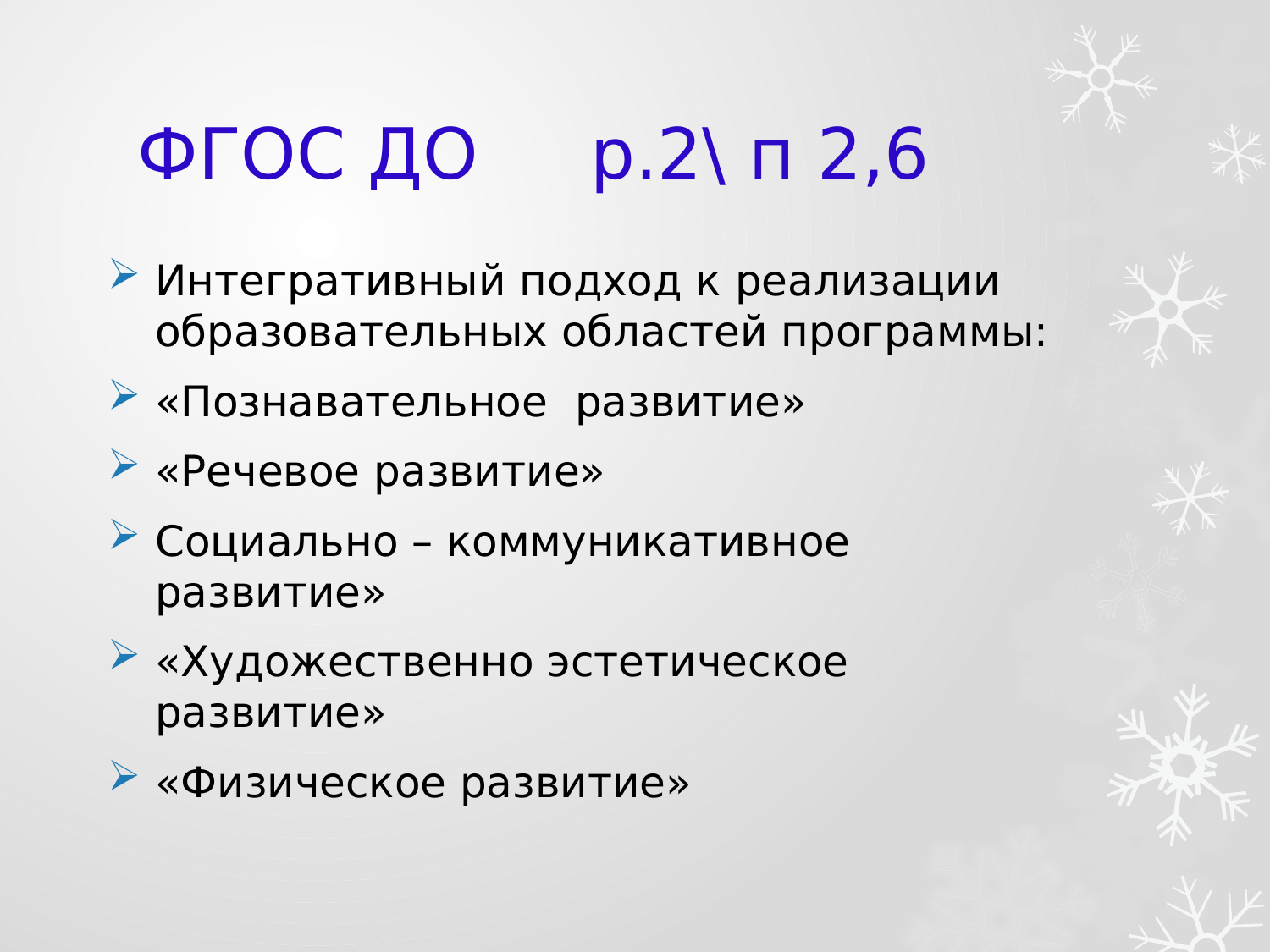

# ФГОС ДО     р.2\ п 2,6
Интегративный подход к реализации образовательных областей программы:
«Познавательное  развитие»
«Речевое развитие»
Социально – коммуникативное развитие»
«Художественно эстетическое развитие»
«Физическое развитие»